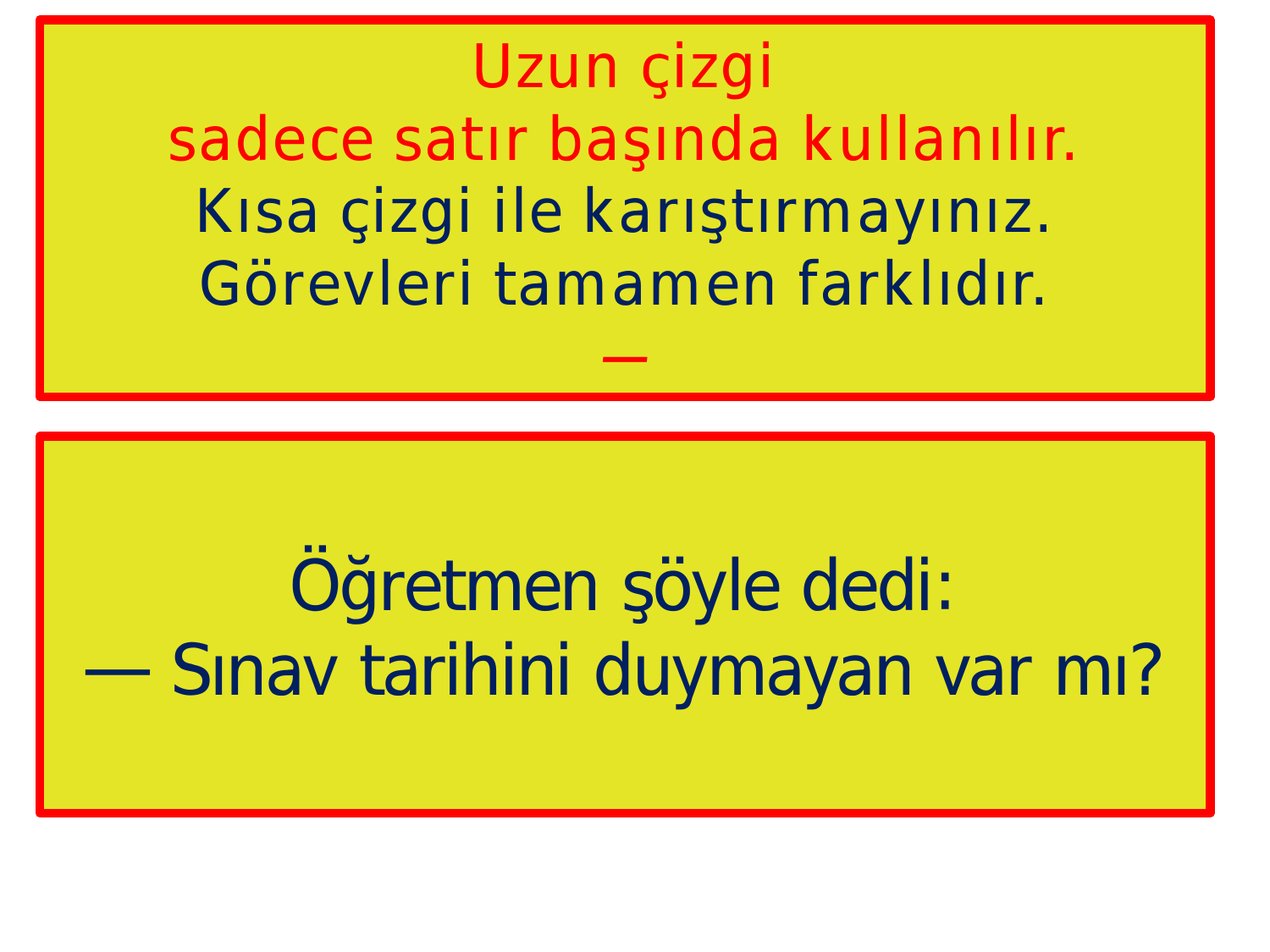

Uzun çizgi
sadece satır başında kullanılır.
Kısa çizgi ile karıştırmayınız. Görevleri tamamen farklıdır.
—
Öğretmen şöyle dedi:
— Sınav tarihini duymayan var mı?